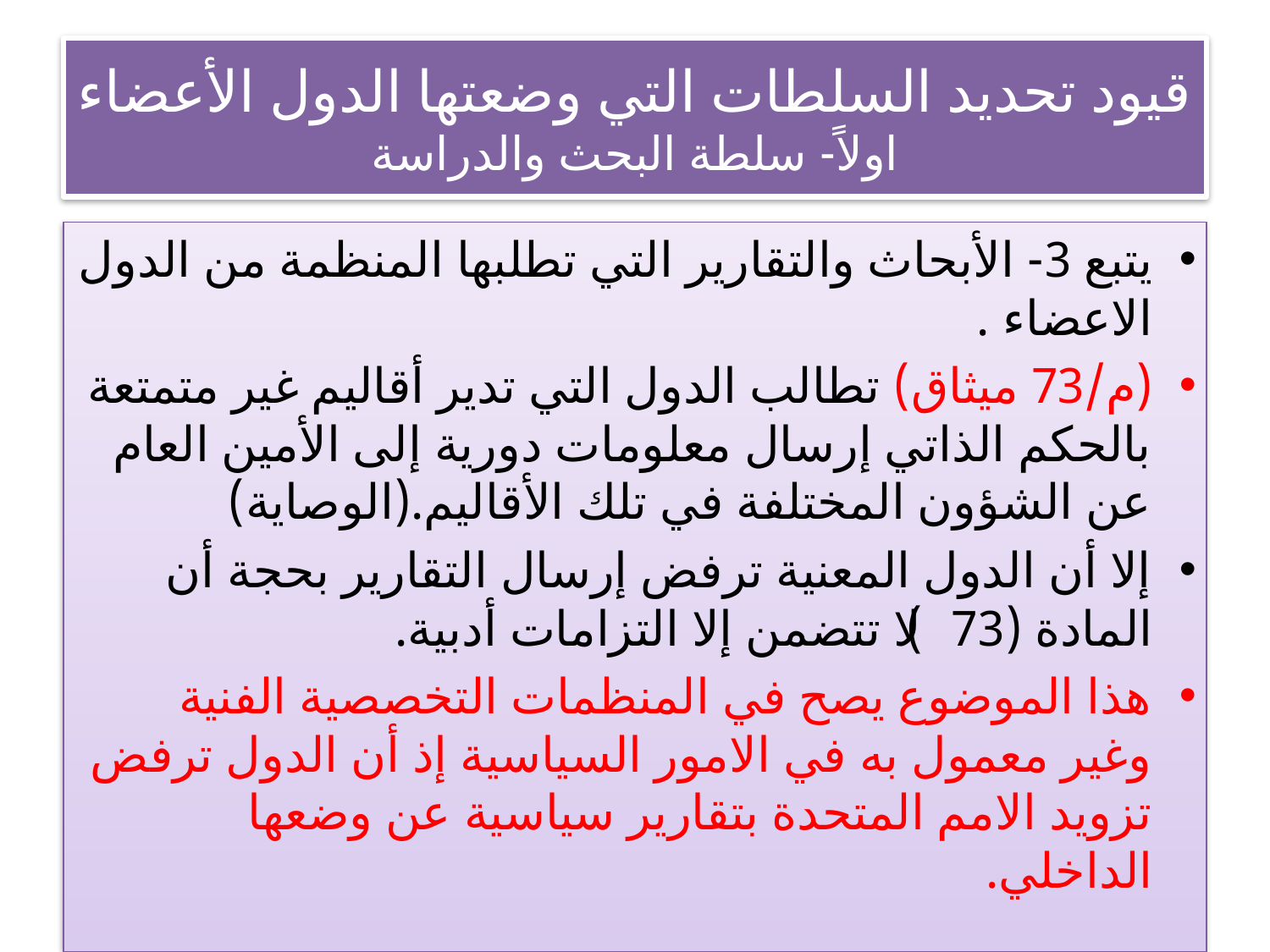

# قيود تحديد السلطات التي وضعتها الدول الأعضاء اولاً- سلطة البحث والدراسة
يتبع 3- الأبحاث والتقارير التي تطلبها المنظمة من الدول الاعضاء .
(م/73 ميثاق) تطالب الدول التي تدير أقاليم غير متمتعة بالحكم الذاتي إرسال معلومات دورية إلى الأمين العام عن الشؤون المختلفة في تلك الأقاليم.(الوصاية)
إلا أن الدول المعنية ترفض إرسال التقارير بحجة أن المادة (73) لا تتضمن إلا التزامات أدبية.
هذا الموضوع يصح في المنظمات التخصصية الفنية وغير معمول به في الامور السياسية إذ أن الدول ترفض تزويد الامم المتحدة بتقارير سياسية عن وضعها الداخلي.